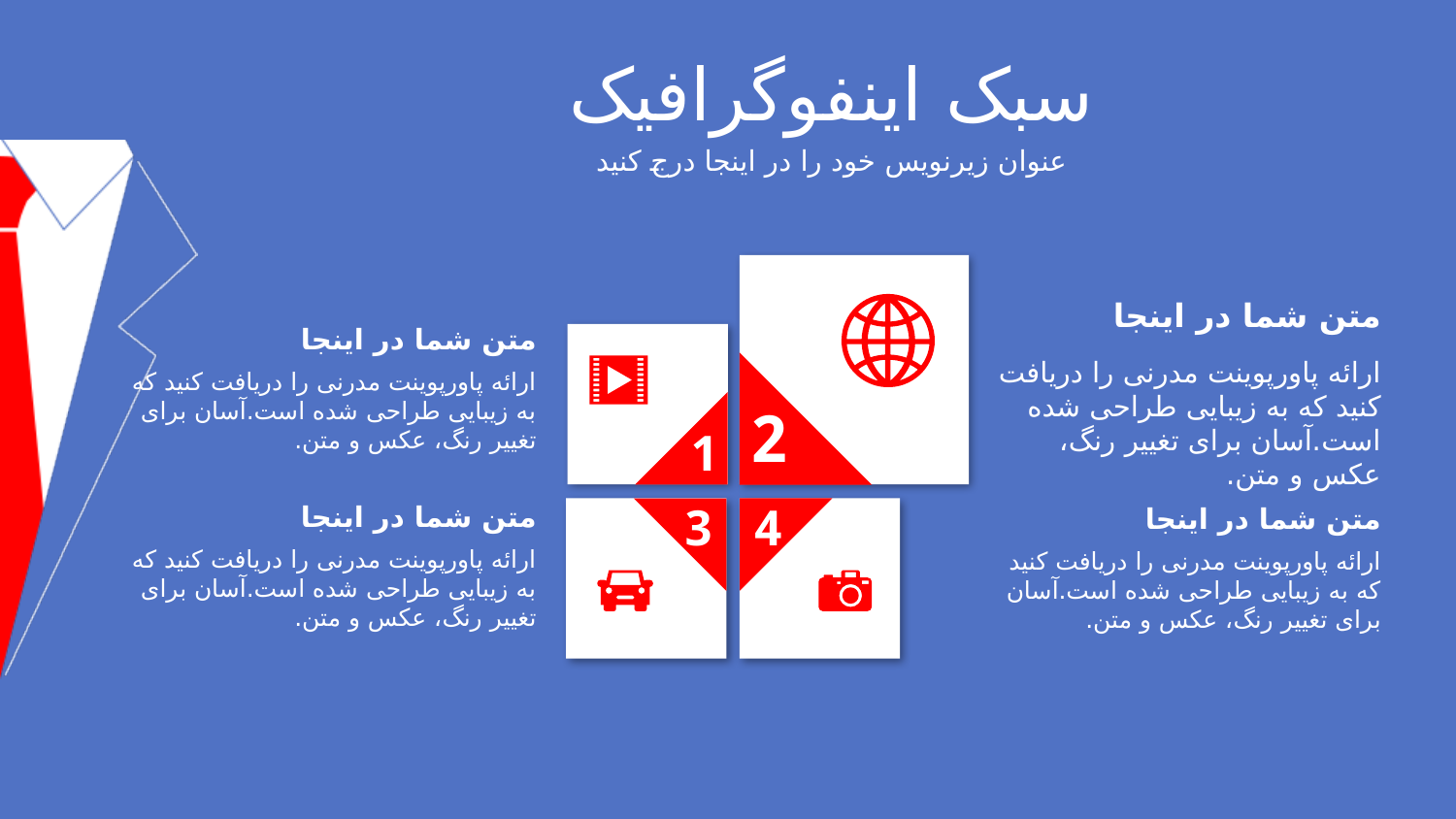

سبک اینفوگرافیک
عنوان زیرنویس خود را در اینجا درج کنید

متن شما در اینجا
ارائه پاورپوینت مدرنی را دریافت کنید که به زیبایی طراحی شده است.آسان برای تغییر رنگ، عکس و متن.

متن شما در اینجا
ارائه پاورپوینت مدرنی را دریافت کنید که به زیبایی طراحی شده است.آسان برای تغییر رنگ، عکس و متن.

2
1
3
4
متن شما در اینجا
ارائه پاورپوینت مدرنی را دریافت کنید که به زیبایی طراحی شده است.آسان برای تغییر رنگ، عکس و متن.
متن شما در اینجا
ارائه پاورپوینت مدرنی را دریافت کنید که به زیبایی طراحی شده است.آسان برای تغییر رنگ، عکس و متن.